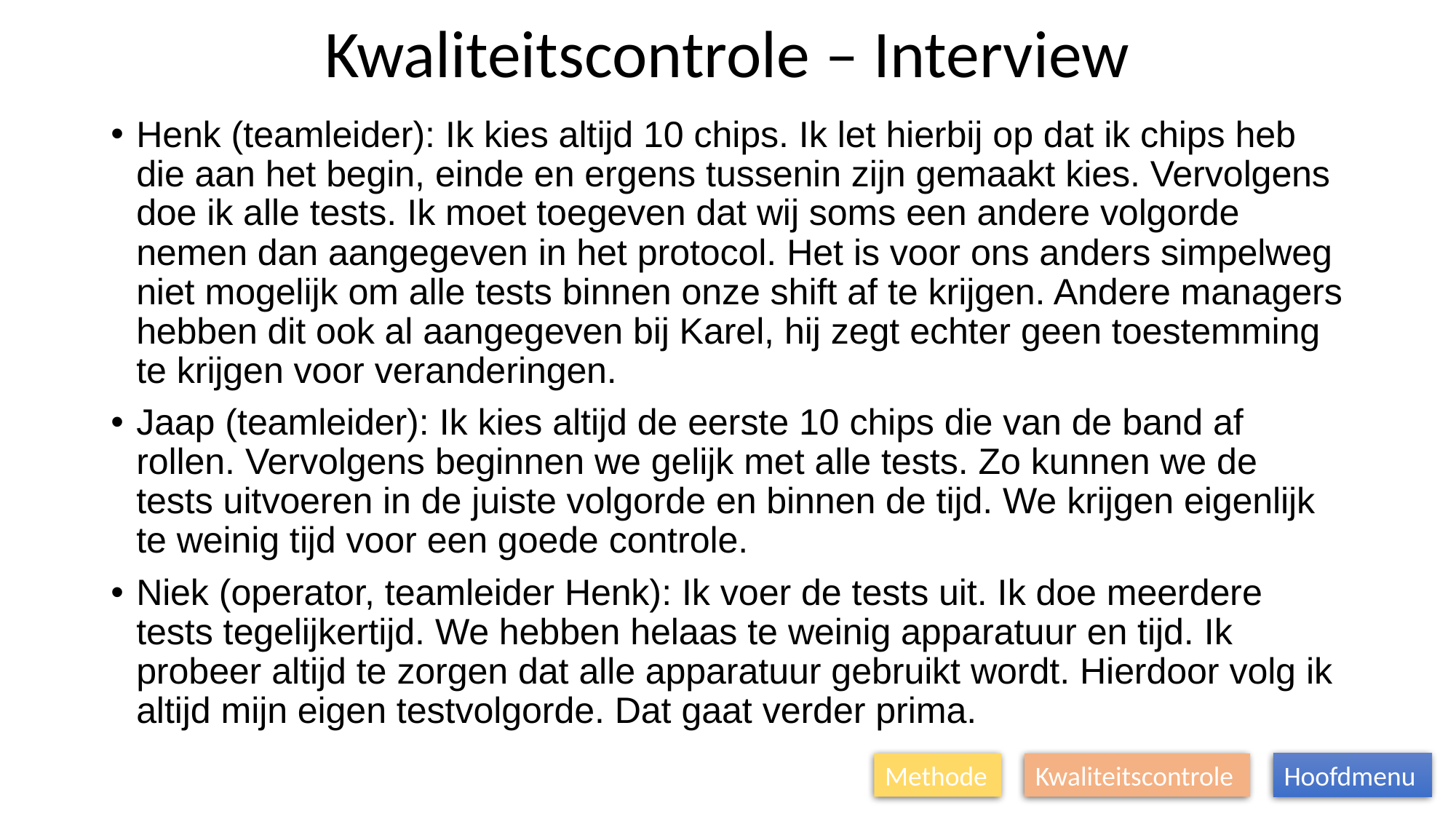

# Kwaliteitscontrole – Interview
Henk (teamleider): Ik kies altijd 10 chips. Ik let hierbij op dat ik chips heb die aan het begin, einde en ergens tussenin zijn gemaakt kies. Vervolgens doe ik alle tests. Ik moet toegeven dat wij soms een andere volgorde nemen dan aangegeven in het protocol. Het is voor ons anders simpelweg niet mogelijk om alle tests binnen onze shift af te krijgen. Andere managers hebben dit ook al aangegeven bij Karel, hij zegt echter geen toestemming te krijgen voor veranderingen.
Jaap (teamleider): Ik kies altijd de eerste 10 chips die van de band af rollen. Vervolgens beginnen we gelijk met alle tests. Zo kunnen we de tests uitvoeren in de juiste volgorde en binnen de tijd. We krijgen eigenlijk te weinig tijd voor een goede controle.
Niek (operator, teamleider Henk): Ik voer de tests uit. Ik doe meerdere tests tegelijkertijd. We hebben helaas te weinig apparatuur en tijd. Ik probeer altijd te zorgen dat alle apparatuur gebruikt wordt. Hierdoor volg ik altijd mijn eigen testvolgorde. Dat gaat verder prima.
Methode
Kwaliteitscontrole
Hoofdmenu